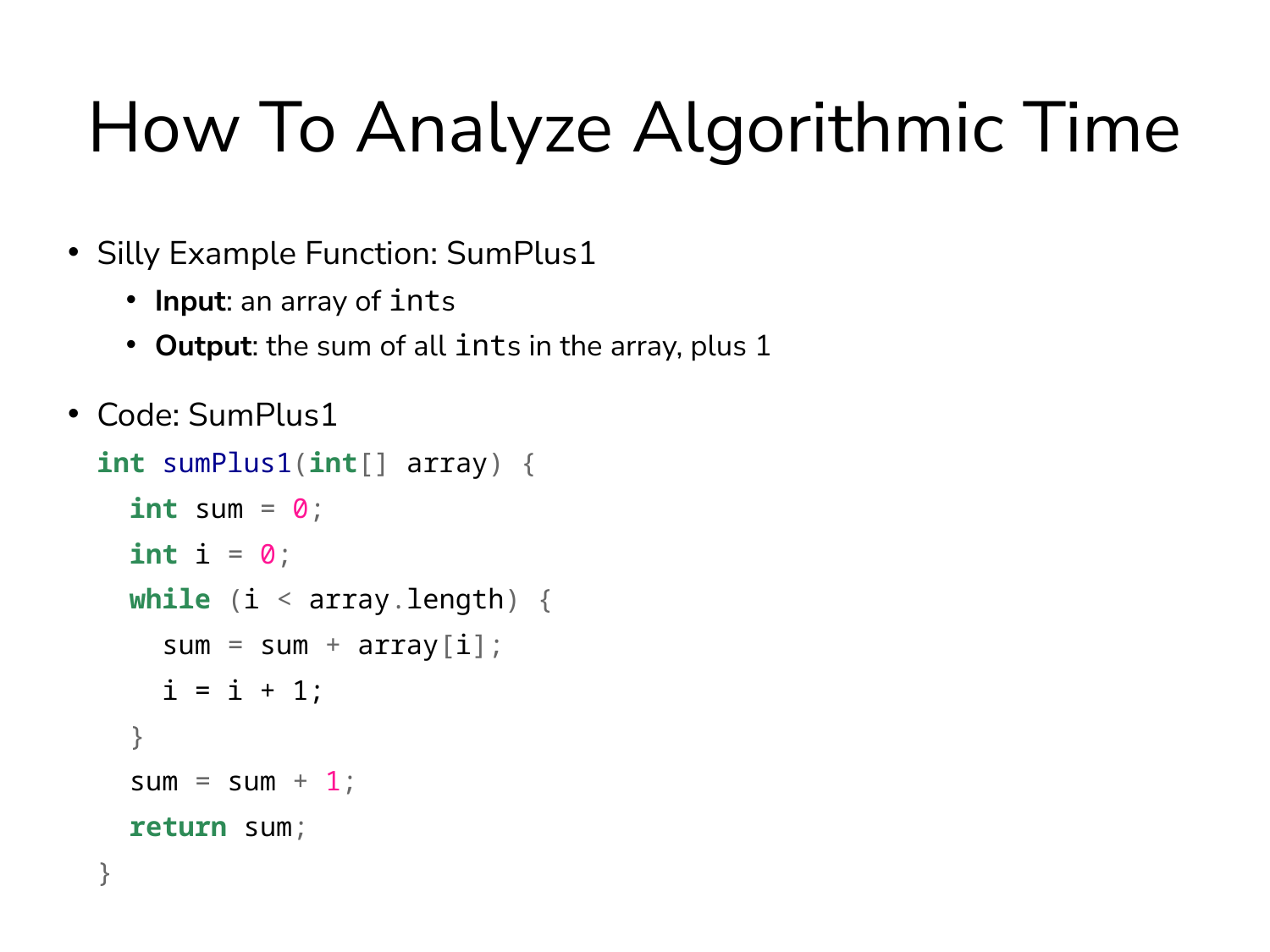

# How To Analyze Algorithmic Time
Silly Example Function: SumPlus1
Input: an array of ints
Output: the sum of all ints in the array, plus 1
Code: SumPlus1
int sumPlus1(int[] array) {
  int sum = 0;
  int i = 0;
  while (i < array.length) {
    sum = sum + array[i];
    i = i + 1;
  }
  sum = sum + 1;
  return sum;
}